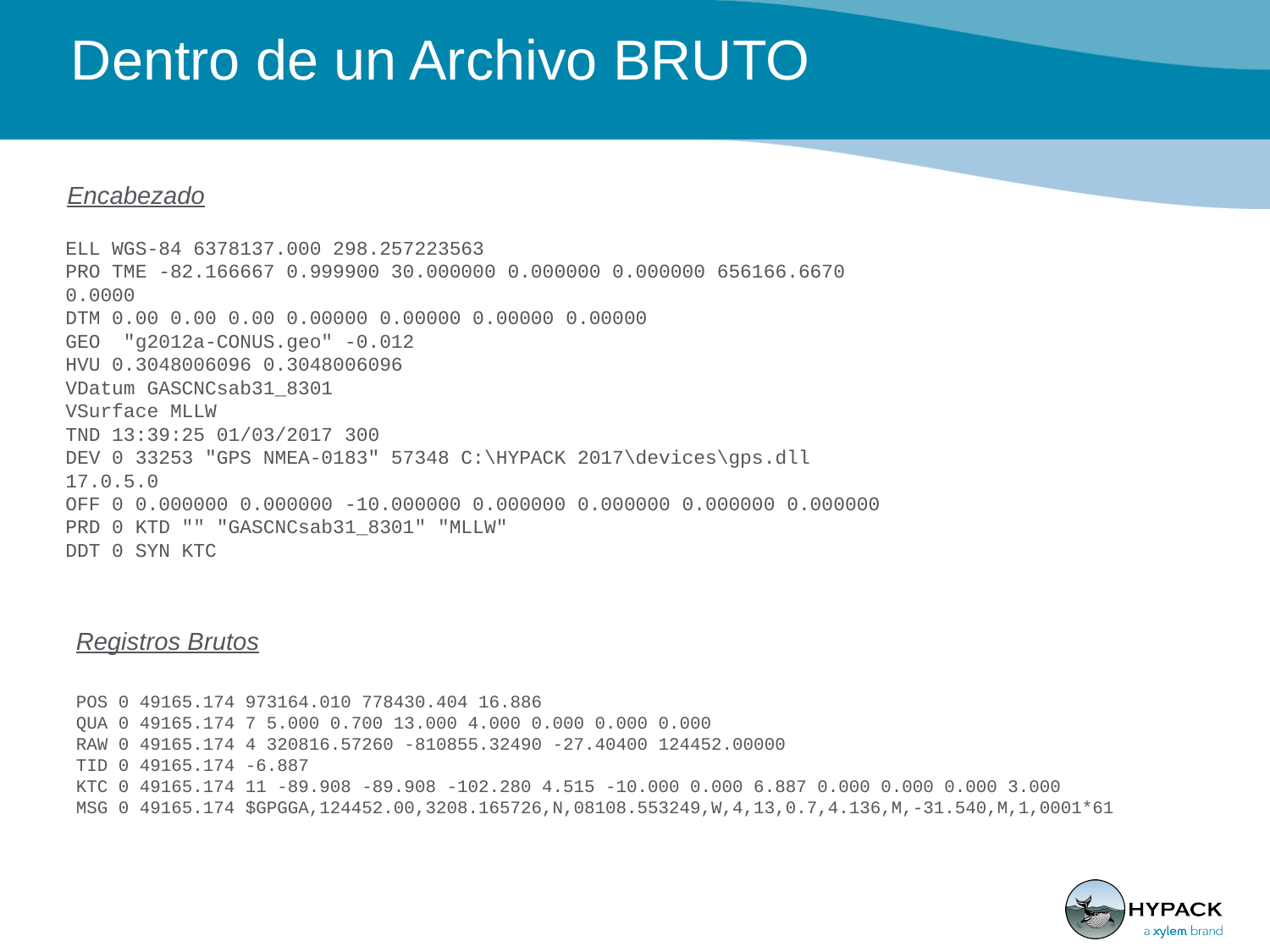

Dentro de un Archivo BRUTO
Encabezado
ELL WGS-84 6378137.000 298.257223563
PRO TME -82.166667 0.999900 30.000000 0.000000 0.000000 656166.6670 0.0000
DTM 0.00 0.00 0.00 0.00000 0.00000 0.00000 0.00000
GEO  "g2012a-CONUS.geo" -0.012
HVU 0.3048006096 0.3048006096
VDatum GASCNCsab31_8301
VSurface MLLW
TND 13:39:25 01/03/2017 300
DEV 0 33253 "GPS NMEA-0183" 57348 C:\HYPACK 2017\devices\gps.dll 17.0.5.0
OFF 0 0.000000 0.000000 -10.000000 0.000000 0.000000 0.000000 0.000000
PRD 0 KTD "" "GASCNCsab31_8301" "MLLW"
DDT 0 SYN KTC
Registros Brutos
POS 0 49165.174 973164.010 778430.404 16.886
QUA 0 49165.174 7 5.000 0.700 13.000 4.000 0.000 0.000 0.000
RAW 0 49165.174 4 320816.57260 -810855.32490 -27.40400 124452.00000
TID 0 49165.174 -6.887
KTC 0 49165.174 11 -89.908 -89.908 -102.280 4.515 -10.000 0.000 6.887 0.000 0.000 0.000 3.000
MSG 0 49165.174 $GPGGA,124452.00,3208.165726,N,08108.553249,W,4,13,0.7,4.136,M,-31.540,M,1,0001*61